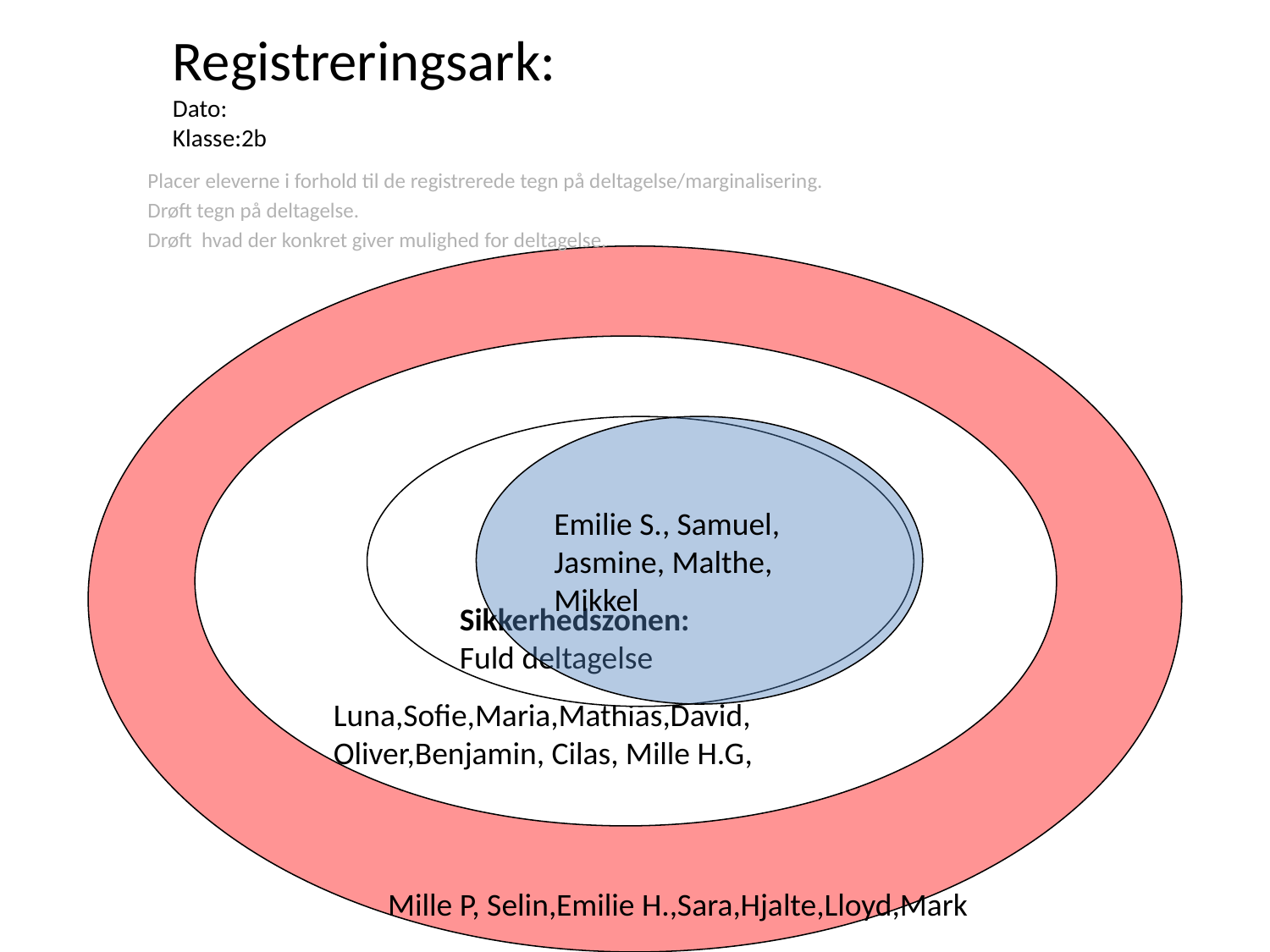

# Registreringsark: Dato: Klasse:2b
Placer eleverne i forhold til de registrerede tegn på deltagelse/marginalisering.
Drøft tegn på deltagelse.
Drøft  hvad der konkret giver mulighed for deltagelse.

	Mille P, Selin,Emilie H.,Sara,Hjalte,Lloyd,Mark

Luna,Sofie,Maria,Mathias,David,
Oliver,Benjamin, Cilas, Mille H.G,

Sikkerhedszonen:
Fuld deltagelse
Emilie S., Samuel,
Jasmine, Malthe,
Mikkel